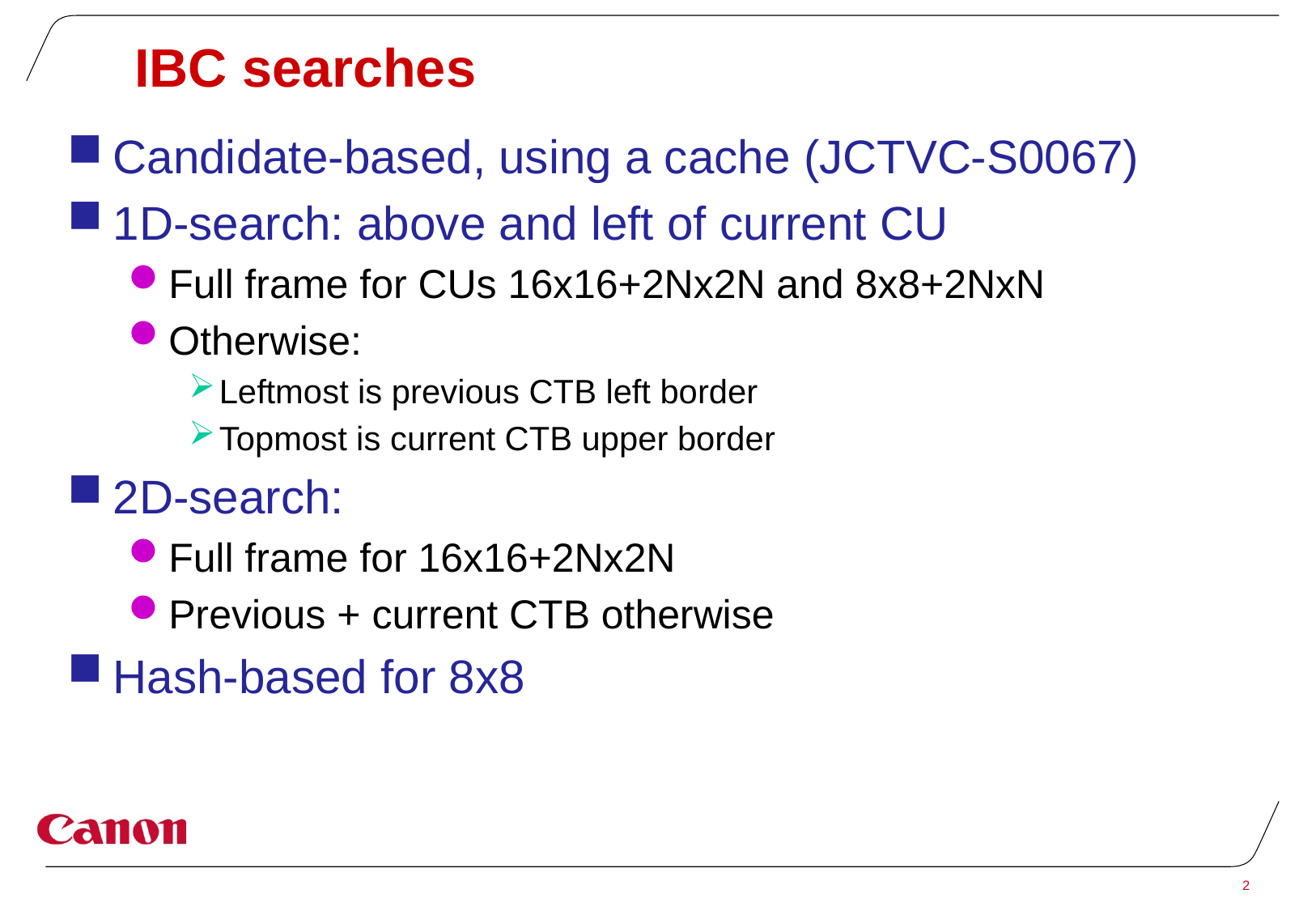

# IBC searches
Candidate-based, using a cache (JCTVC-S0067)
1D-search: above and left of current CU
Full frame for CUs 16x16+2Nx2N and 8x8+2NxN
Otherwise:
Leftmost is previous CTB left border
Topmost is current CTB upper border
2D-search:
Full frame for 16x16+2Nx2N
Previous + current CTB otherwise
Hash-based for 8x8
2